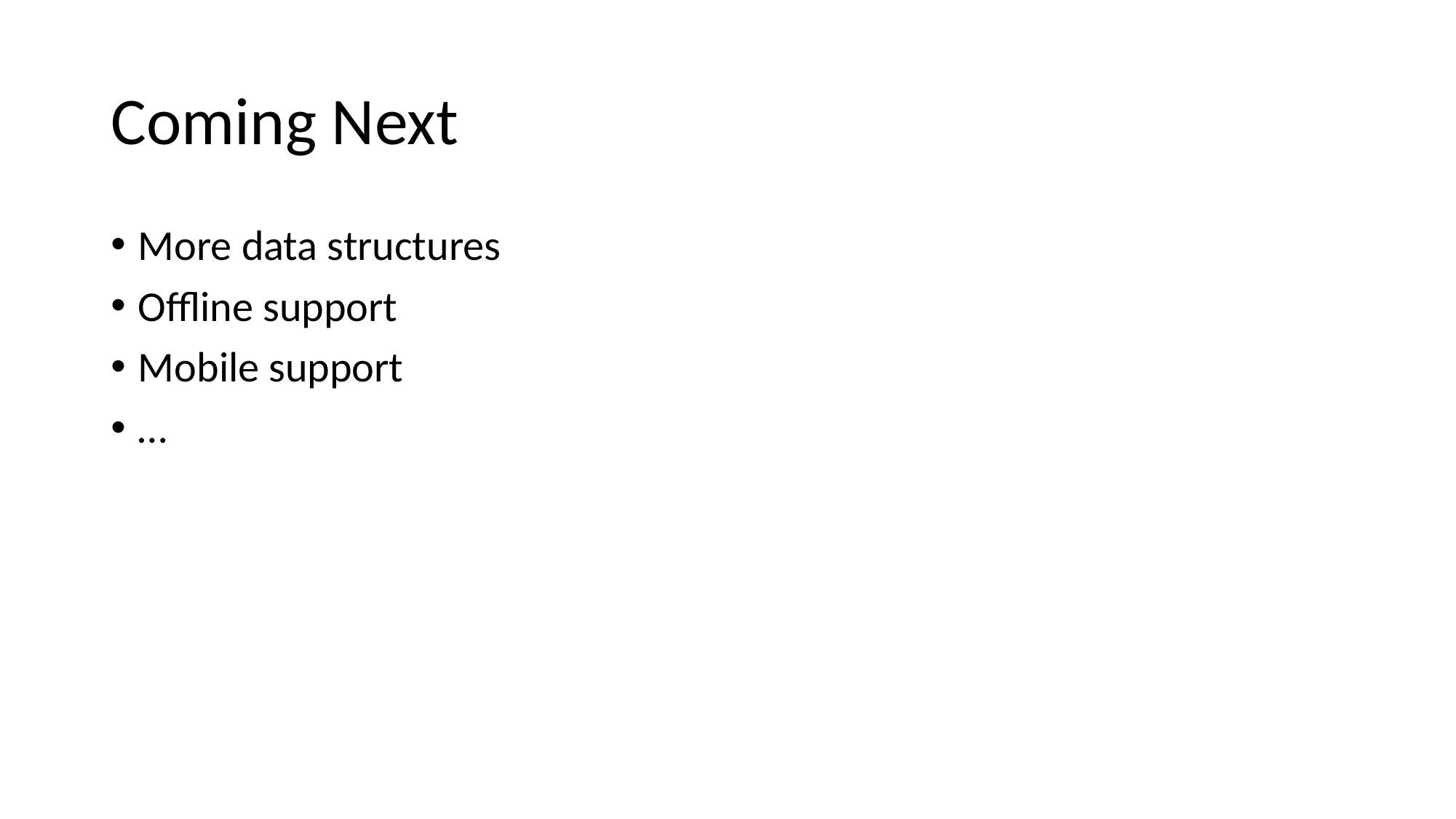

# Coming Next
More data structures
Offline support
Mobile support
…